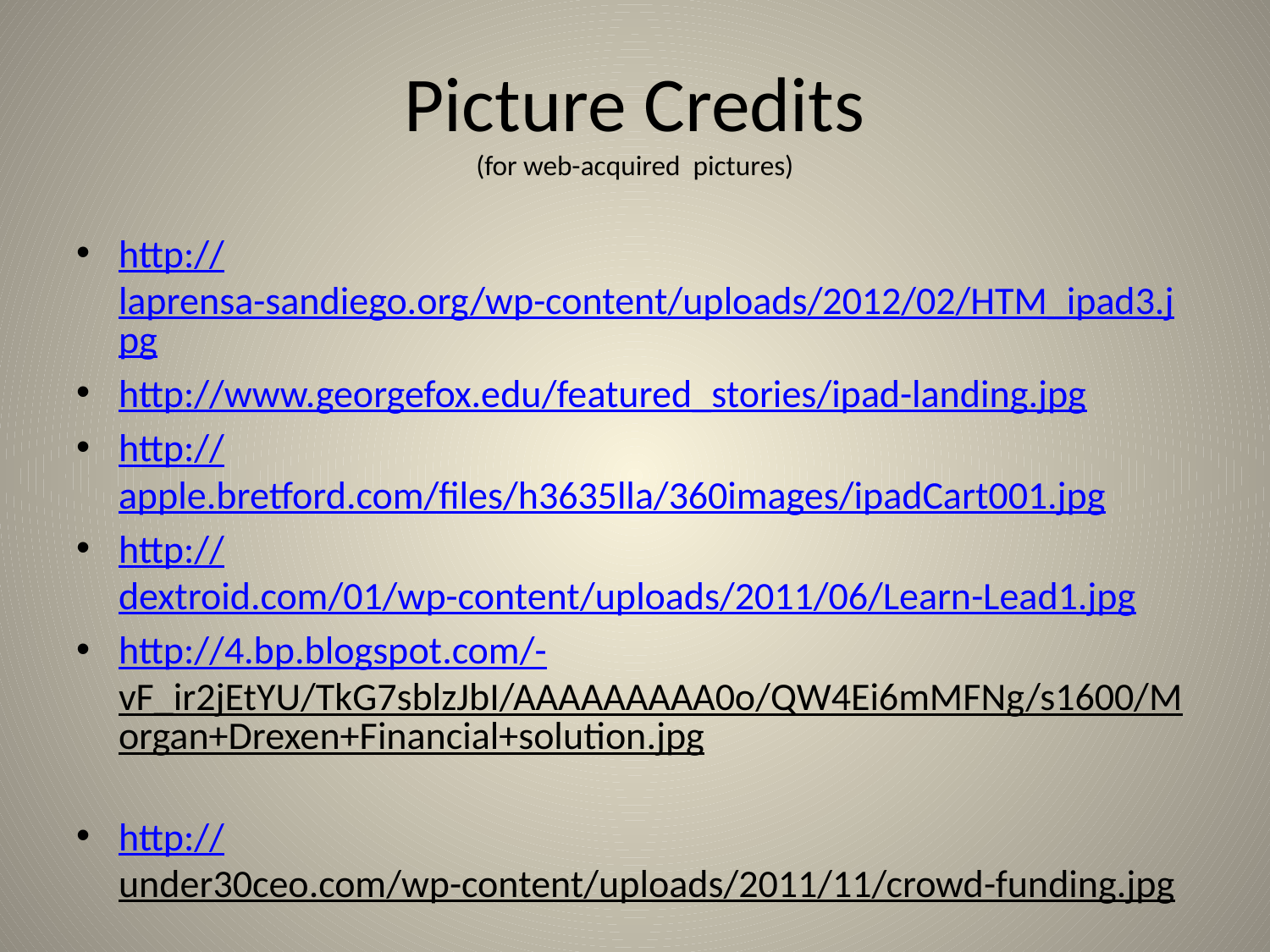

# Picture Credits (for web-acquired  pictures)
http://laprensa-sandiego.org/wp-content/uploads/2012/02/HTM_ipad3.jpg
http://www.georgefox.edu/featured_stories/ipad-landing.jpg
http://apple.bretford.com/files/h3635lla/360images/ipadCart001.jpg
http://dextroid.com/01/wp-content/uploads/2011/06/Learn-Lead1.jpg
http://4.bp.blogspot.com/-vF_ir2jEtYU/TkG7sblzJbI/AAAAAAAAA0o/QW4Ei6mMFNg/s1600/Morgan+Drexen+Financial+solution.jpg
http://under30ceo.com/wp-content/uploads/2011/11/crowd-funding.jpg